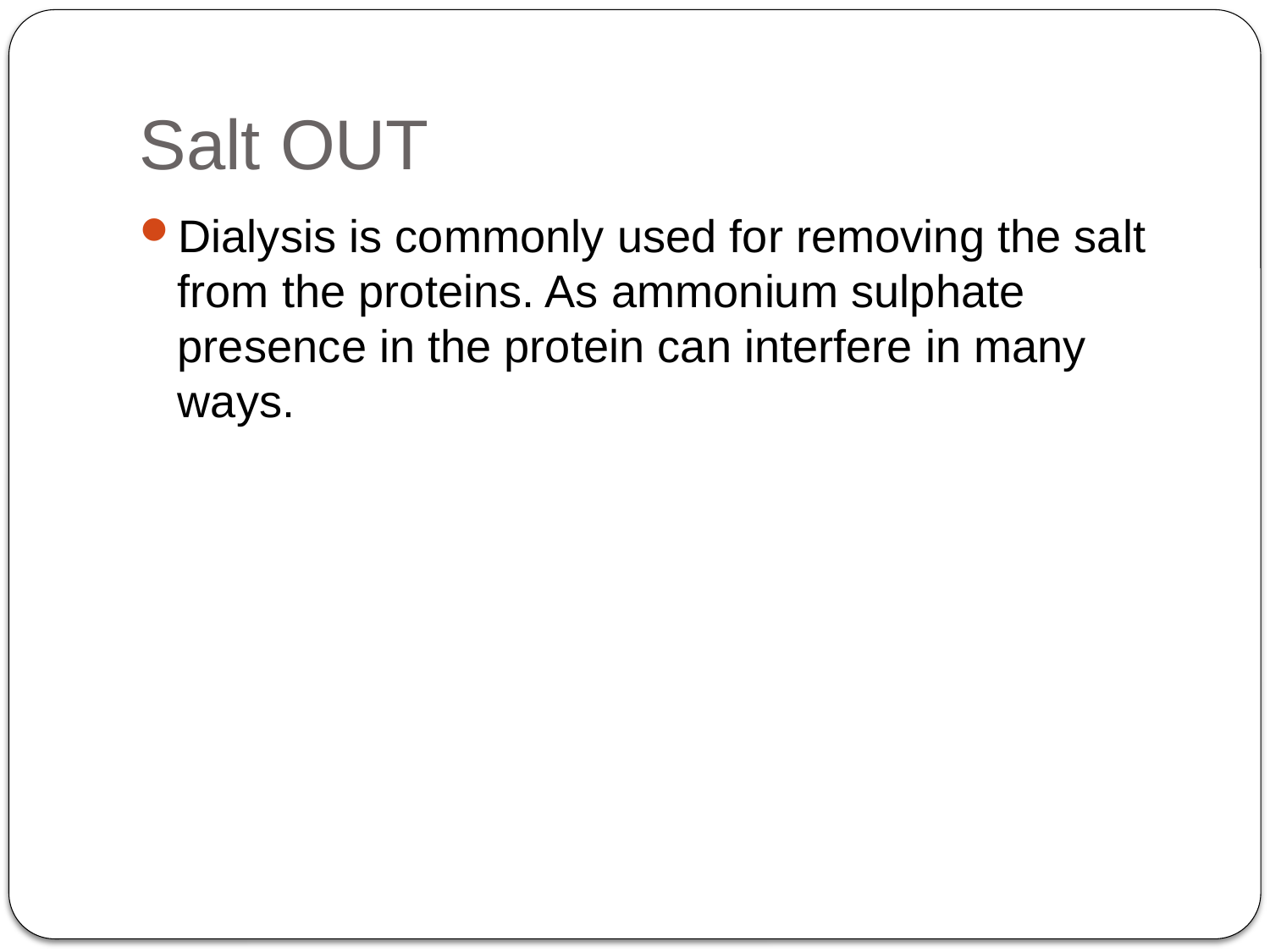

# Salt OUT
Dialysis is commonly used for removing the salt from the proteins. As ammonium sulphate presence in the protein can interfere in many ways.